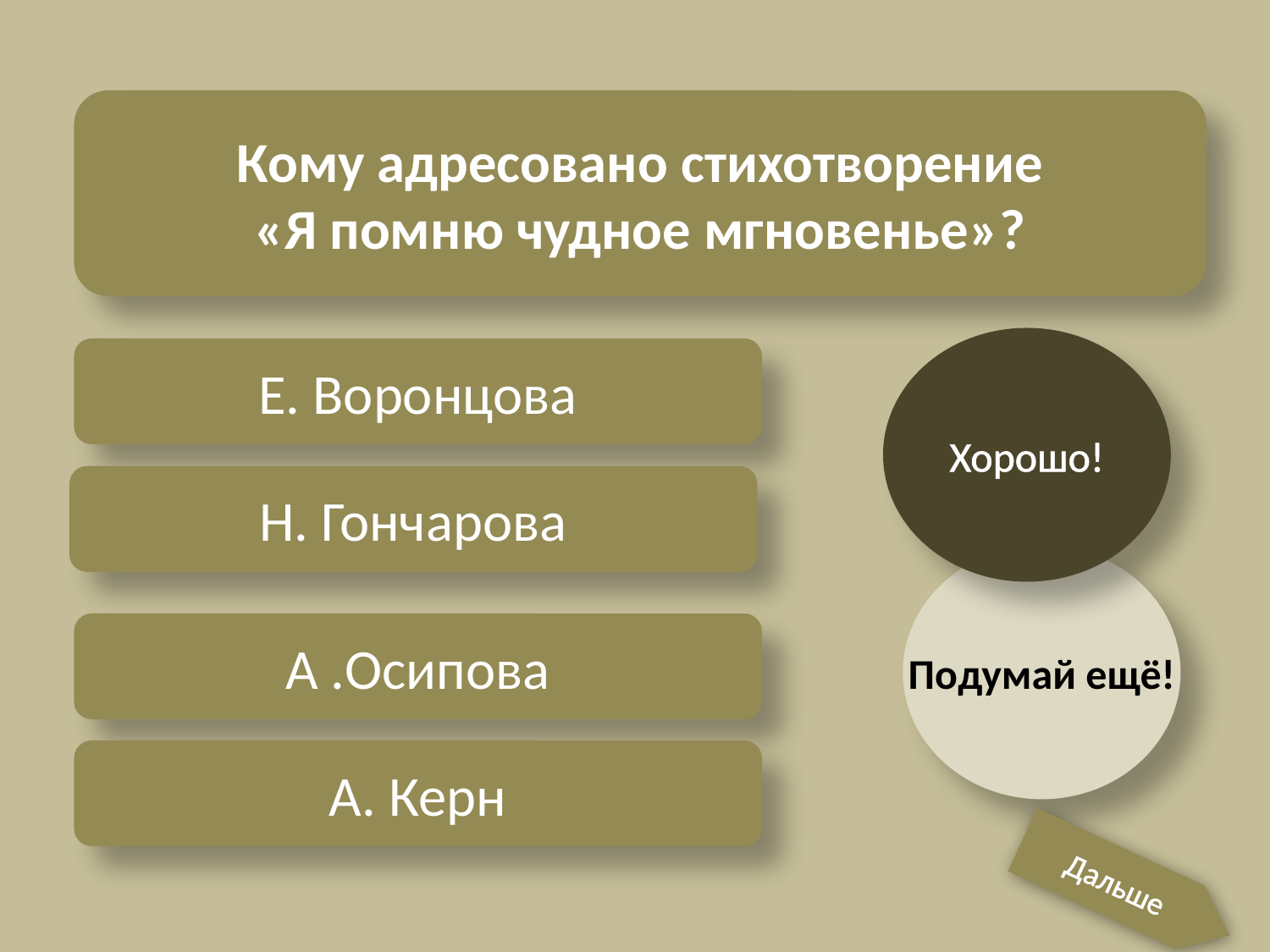

Кому адресовано стихотворение
«Я помню чудное мгновенье»?

Хорошо!
Е. Воронцова
Н. Гончарова
Подумай ещё!
А .Осипова
А. Керн
Дальше